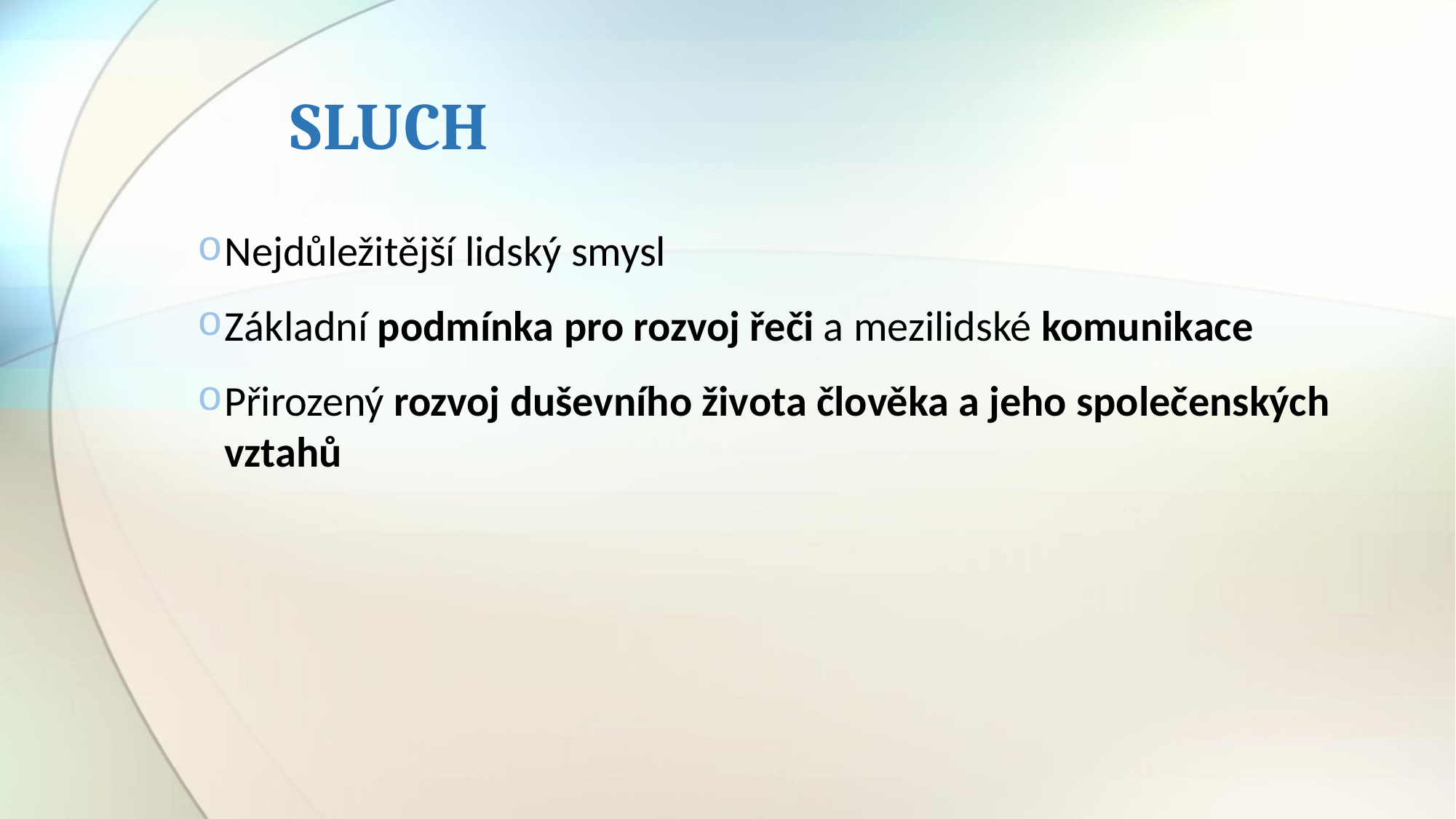

# SLUCH
Nejdůležitější lidský smysl
Základní podmínka pro rozvoj řeči a mezilidské komunikace
Přirozený rozvoj duševního života člověka a jeho společenských vztahů